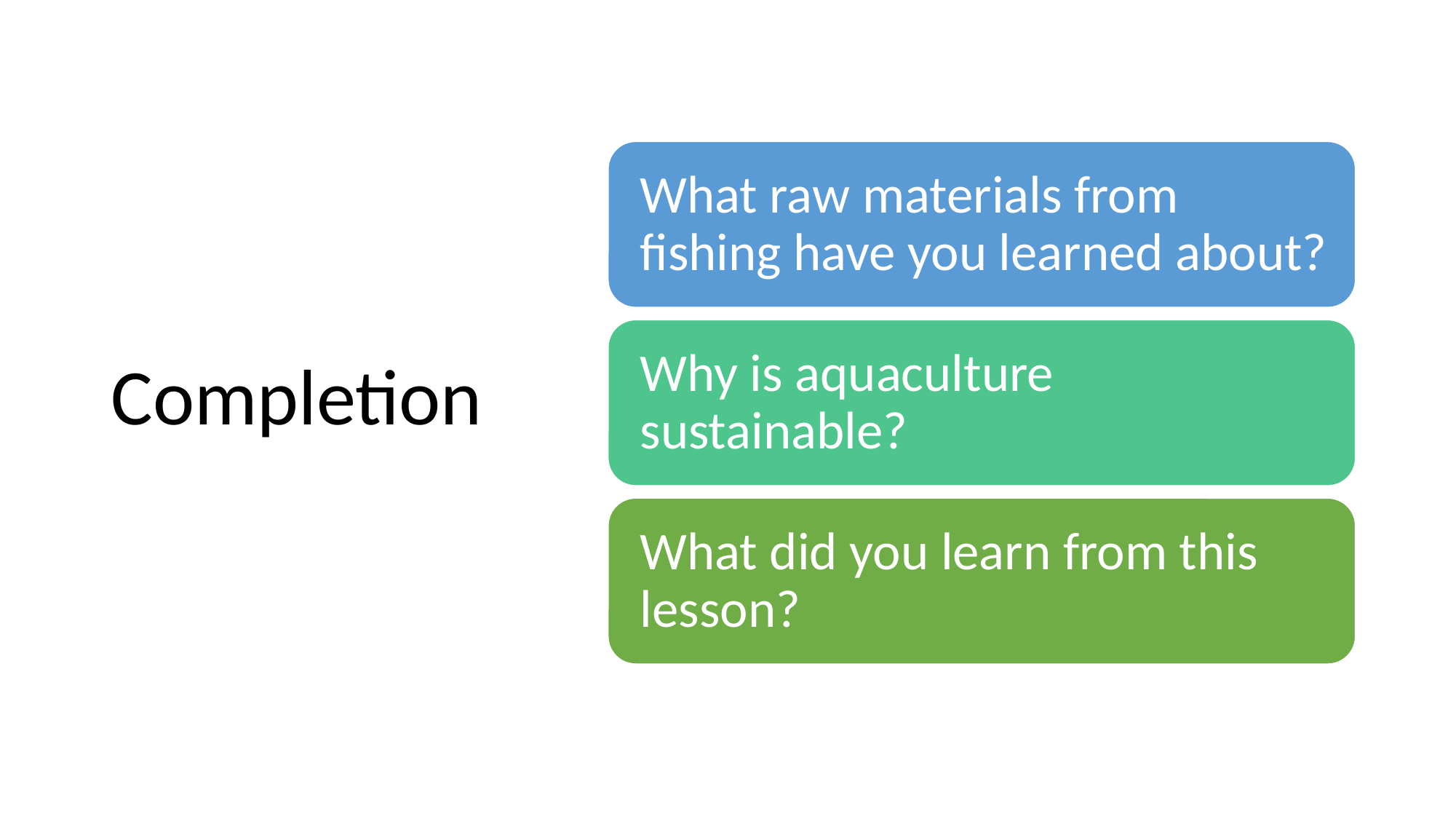

# Completion
What raw materials from fishing have you learned about?
Why is aquaculture sustainable?
What did you learn from this lesson?